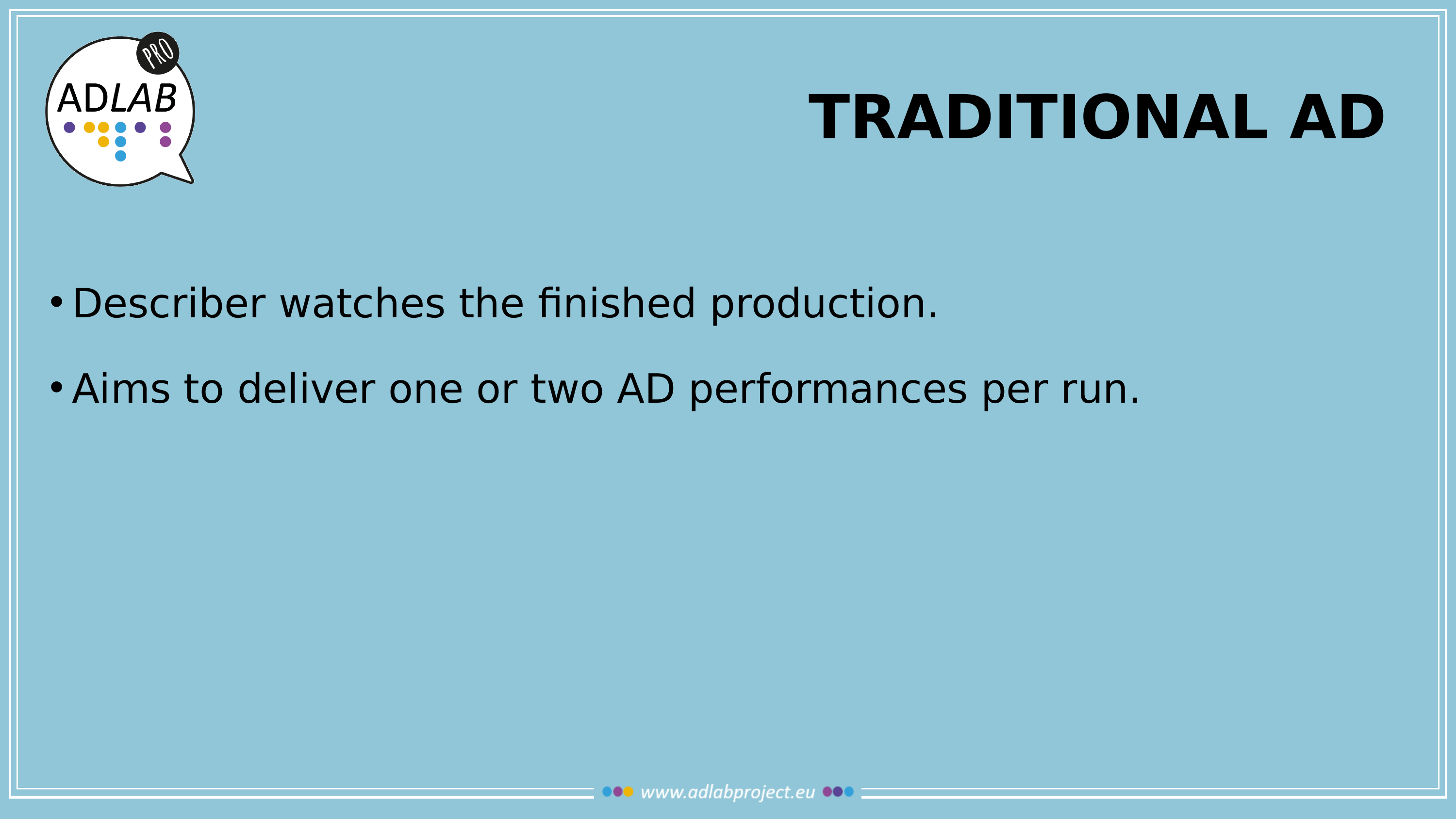

# Traditional AD
Describer watches the finished production.
Aims to deliver one or two AD performances per run.